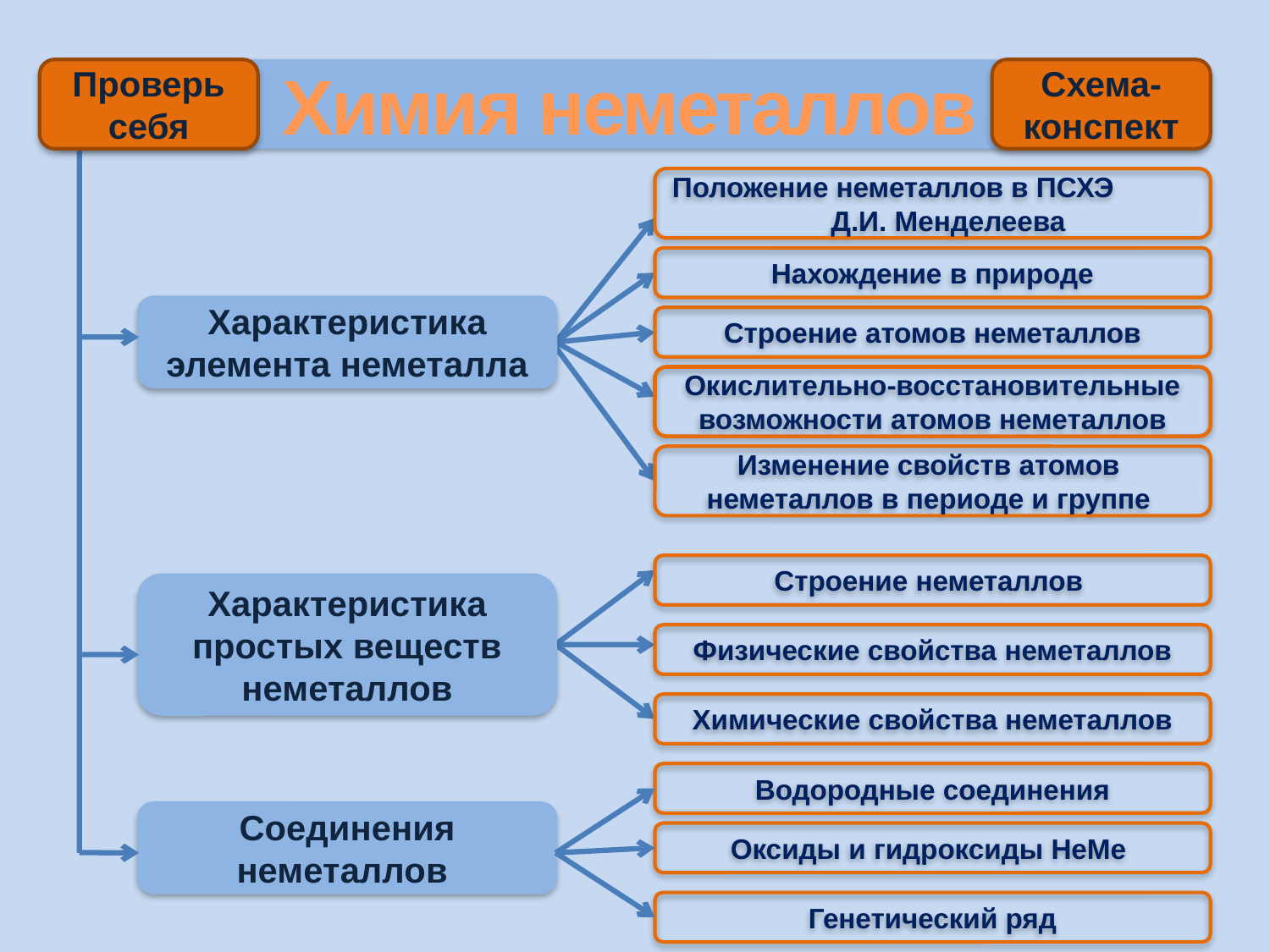

Проверь себя
          Химия неметаллов
Схема- конспект
Положение неметаллов в ПСХЭ               Д.И. Менделеева
Нахождение в природе
Характеристика элемента неметалла
Строение атомов неметаллов
Окислительно-восстановительные возможности атомов неметаллов
Изменение свойств атомов  неметаллов в периоде и группе
Строение неметаллов
Характеристика простых веществ неметаллов
Физические свойства неметаллов
Химические свойства неметаллов
Водородные соединения
Соединения неметаллов
Оксиды и гидроксиды НеМе
Генетический ряд